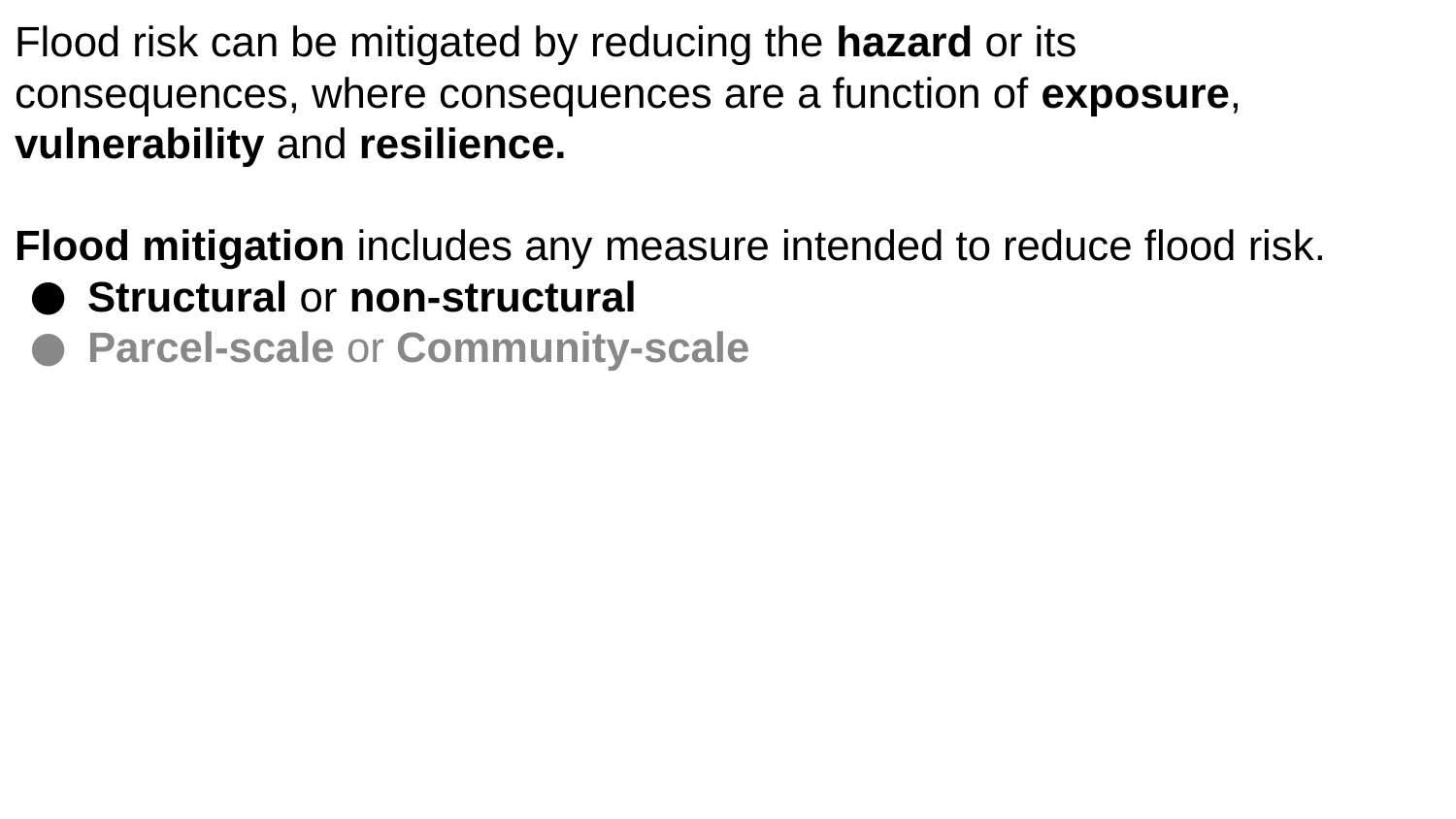

Flood risk can be mitigated by reducing the hazard or its consequences, where consequences are a function of exposure, vulnerability and resilience.

Flood mitigation includes any measure intended to reduce flood risk.
Structural or non-structural
Parcel-scale or Community-scale